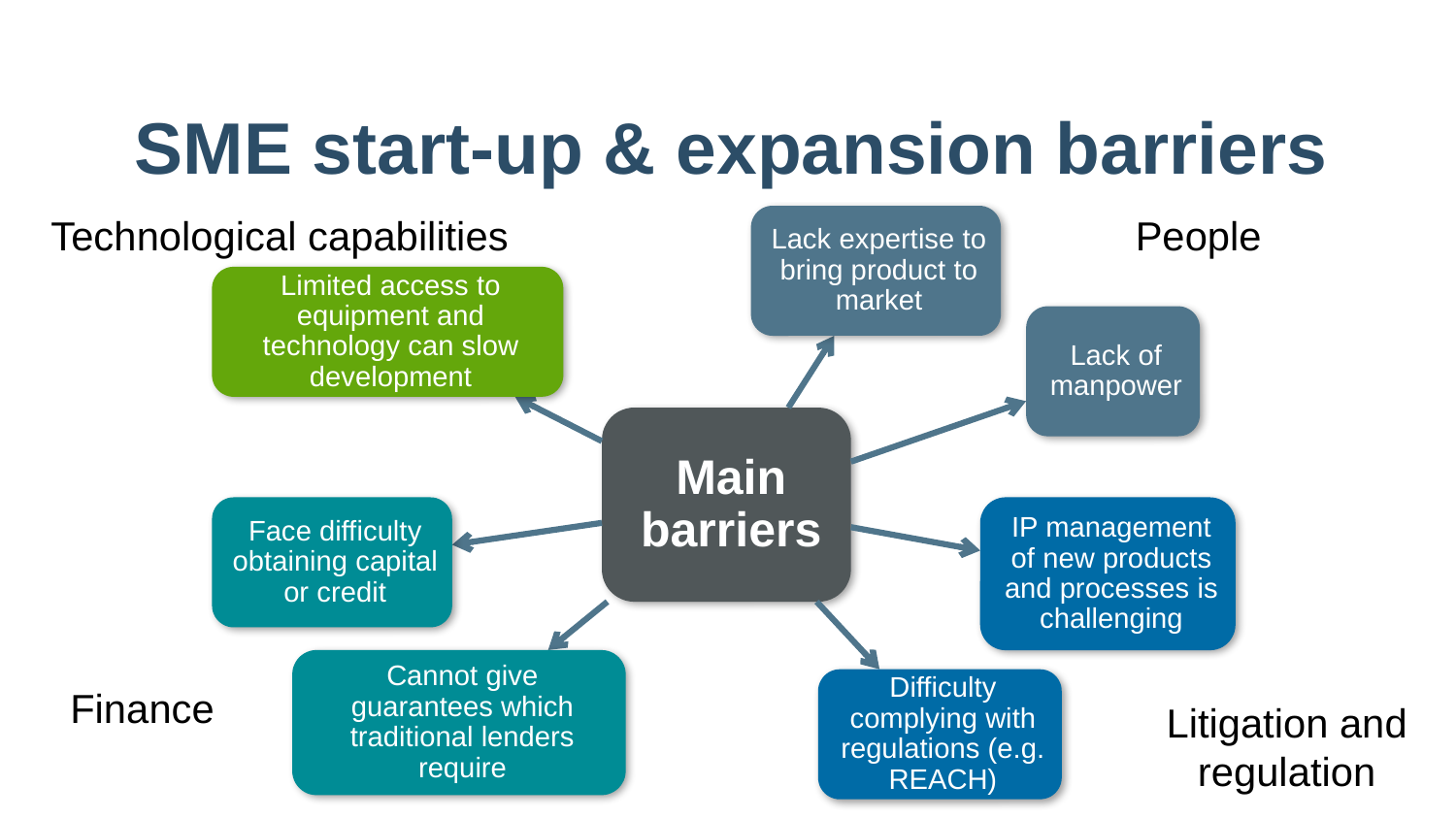

# SME start-up & expansion barriers
Main barriers
Lack expertise to bring product to market
Lack of manpower
IP management of new products and processes is challenging
Difficulty complying with regulations (e.g. REACH)
Cannot give guarantees which traditional lenders require
Face difficulty obtaining capital or credit
Limited access to equipment and technology can slow development
Technological capabilities
People
Finance
Litigation and regulation